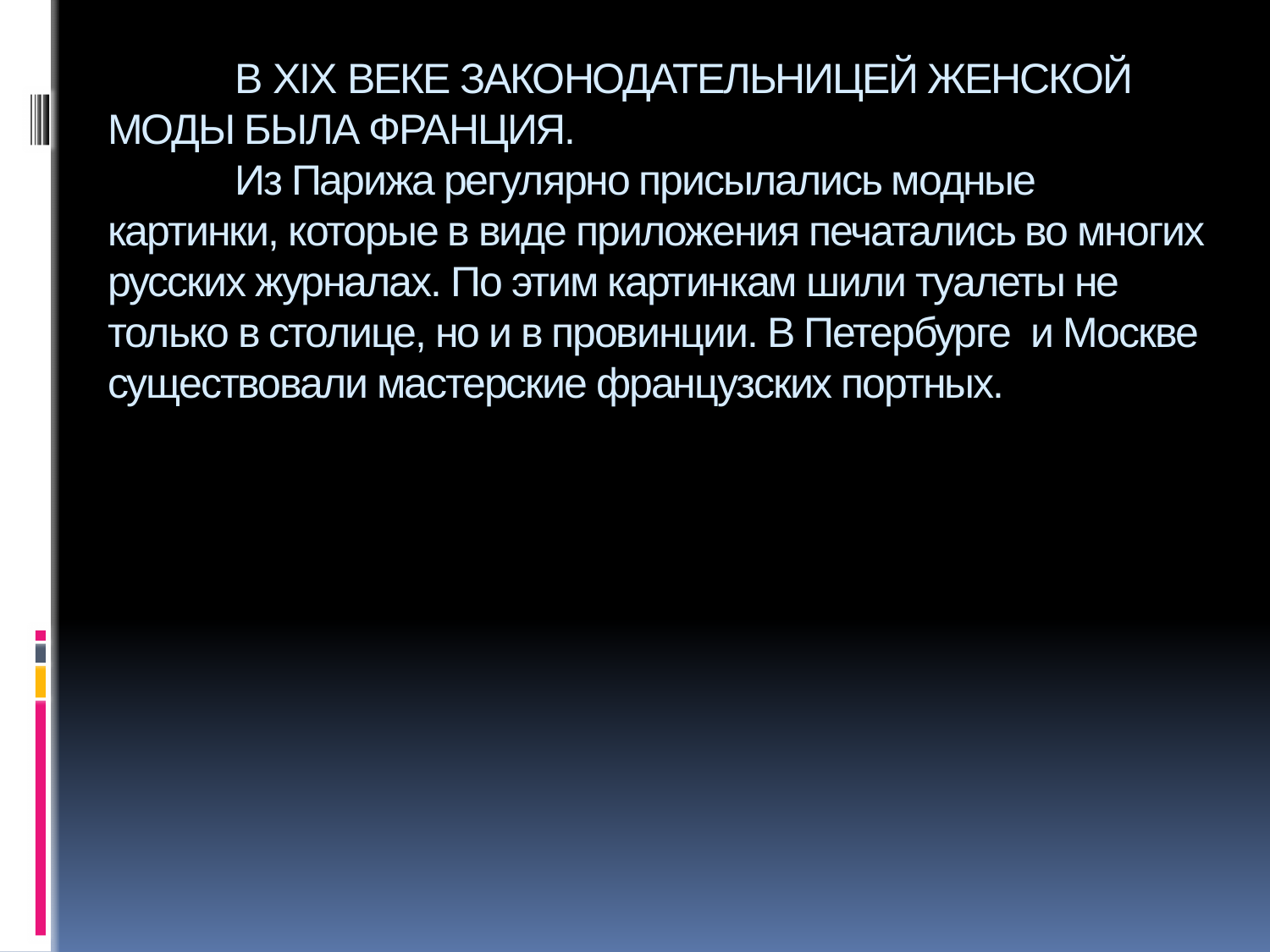

# В XIX ВЕКЕ ЗАКОНОДАТЕЛЬНИЦЕЙ ЖЕНСКОЙ МОДЫ БЫЛА ФРАНЦИЯ. Из Парижа регулярно присылались модные картинки, которые в виде приложения печатались во многих русских журналах. По этим картинкам шили туалеты не только в столице, но и в провинции. В Петербурге  и Москве существовали мастерские французских портных.